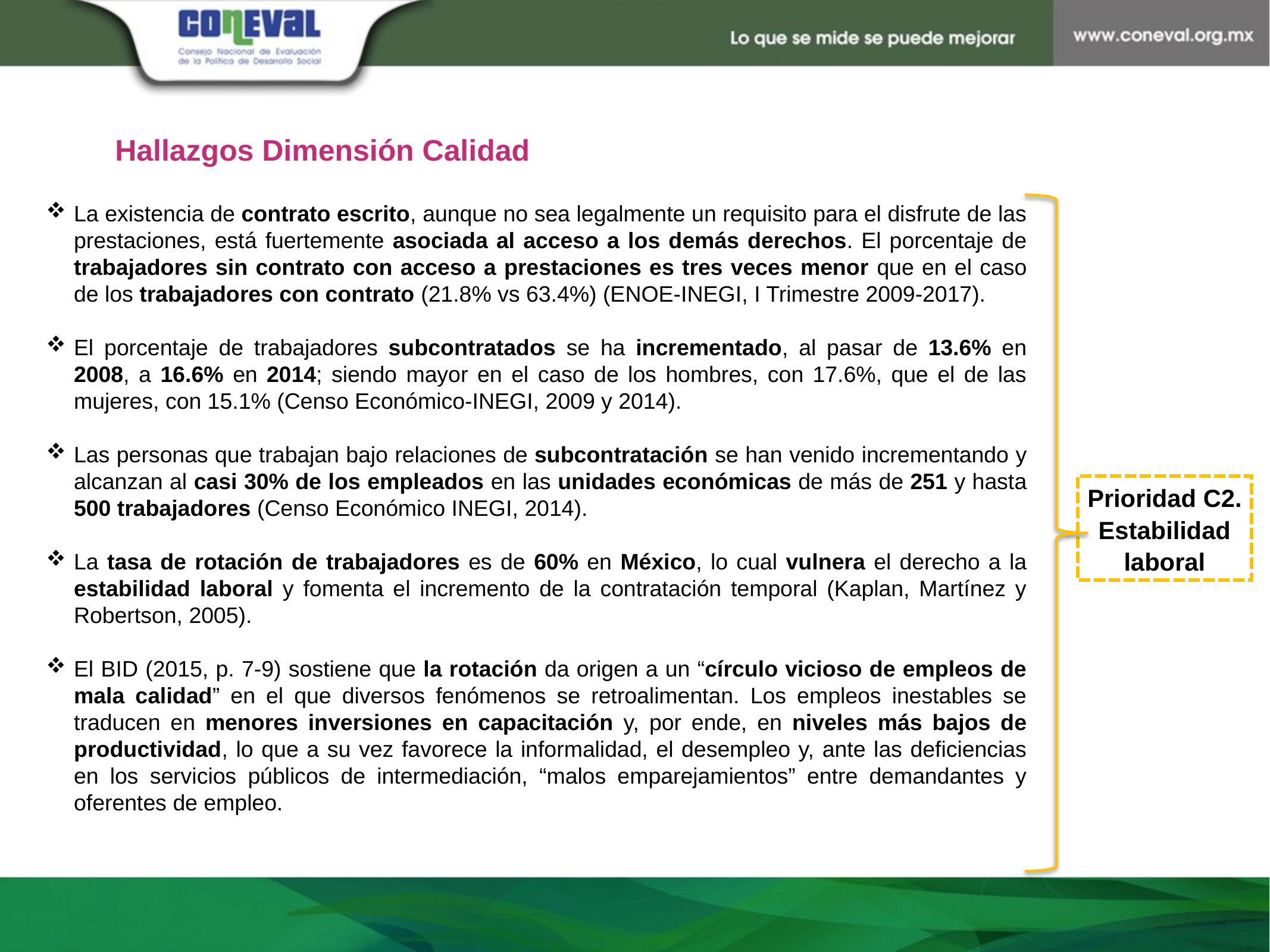

Hallazgos Dimensión Calidad
La existencia de contrato escrito, aunque no sea legalmente un requisito para el disfrute de las prestaciones, está fuertemente asociada al acceso a los demás derechos. El porcentaje de trabajadores sin contrato con acceso a prestaciones es tres veces menor que en el caso de los trabajadores con contrato (21.8% vs 63.4%) (ENOE-INEGI, I Trimestre 2009-2017).

El porcentaje de trabajadores subcontratados se ha incrementado, al pasar de 13.6% en 2008, a 16.6% en 2014; siendo mayor en el caso de los hombres, con 17.6%, que el de las mujeres, con 15.1% (Censo Económico-INEGI, 2009 y 2014).

Las personas que trabajan bajo relaciones de subcontratación se han venido incrementando y alcanzan al casi 30% de los empleados en las unidades económicas de más de 251 y hasta 500 trabajadores (Censo Económico INEGI, 2014).

La tasa de rotación de trabajadores es de 60% en México, lo cual vulnera el derecho a la estabilidad laboral y fomenta el incremento de la contratación temporal (Kaplan, Martínez y Robertson, 2005).

El BID (2015, p. 7-9) sostiene que la rotación da origen a un “círculo vicioso de empleos de mala calidad” en el que diversos fenómenos se retroalimentan. Los empleos inestables se traducen en menores inversiones en capacitación y, por ende, en niveles más bajos de productividad, lo que a su vez favorece la informalidad, el desempleo y, ante las deficiencias en los servicios públicos de intermediación, “malos emparejamientos” entre demandantes y oferentes de empleo.

Prioridad C2. Estabilidad laboral